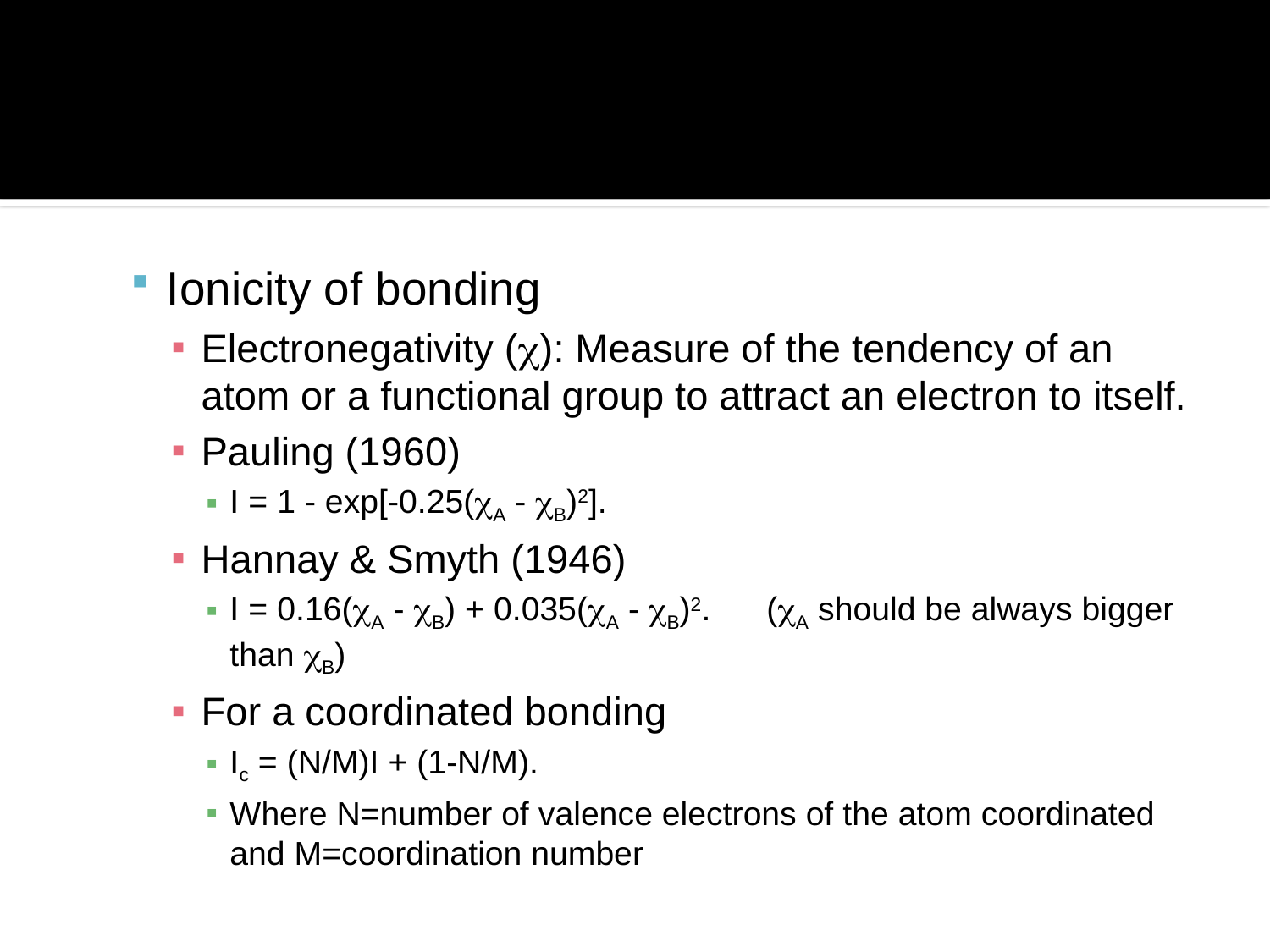

Ionicity of bonding
Electronegativity (χ): Measure of the tendency of an atom or a functional group to attract an electron to itself.
Pauling (1960)
I = 1 - exp[-0.25(χA - χB)2].
Hannay & Smyth (1946)
I = 0.16(χA - χB) + 0.035(χA - χB)2.      (χA should be always bigger than χB)
For a coordinated bonding
Ic = (N/M)I + (1-N/M).
Where N=number of valence electrons of the atom coordinated and M=coordination number